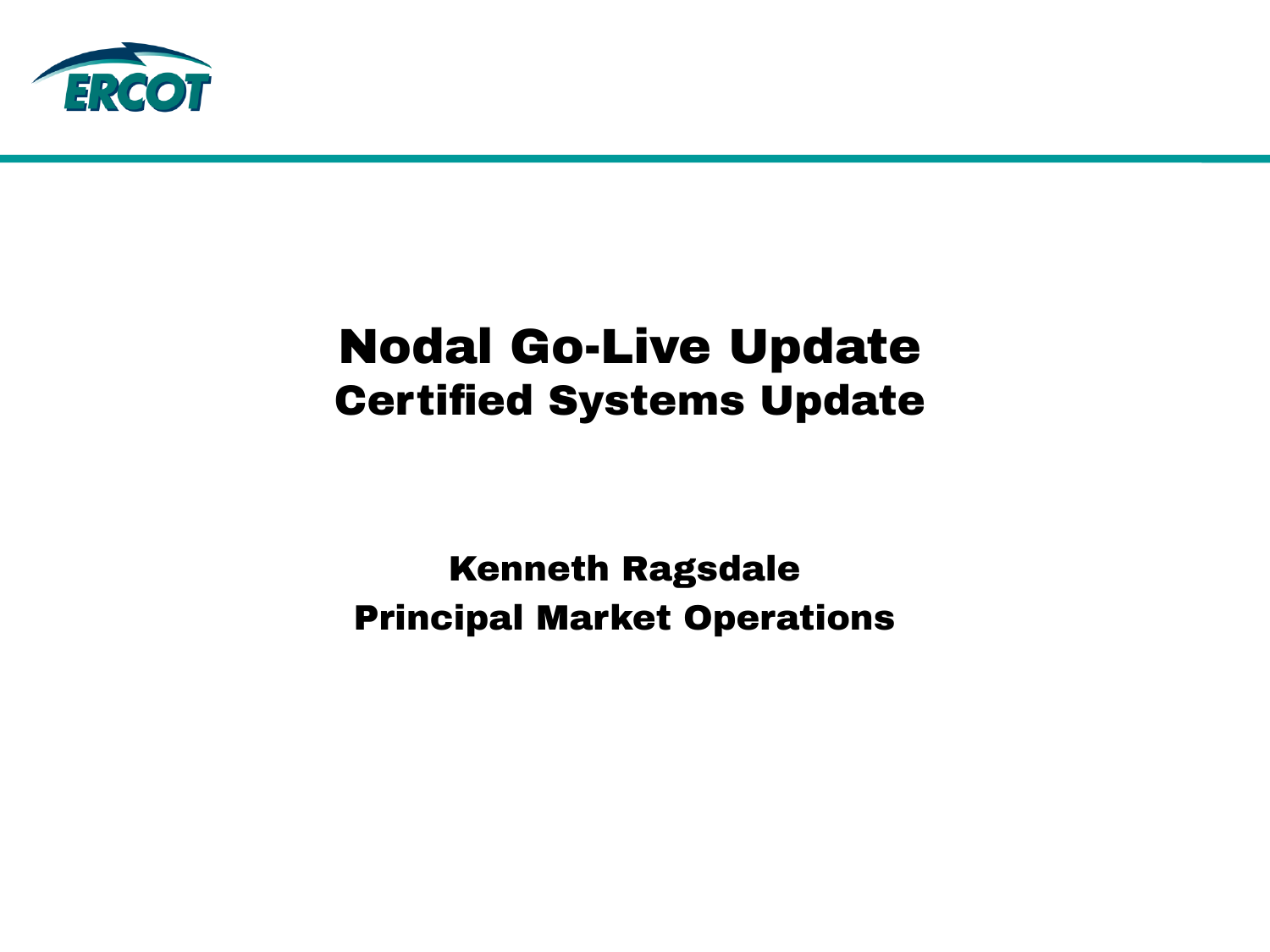

# Nodal Go-Live Update Certified Systems Update
Kenneth Ragsdale
Principal Market Operations